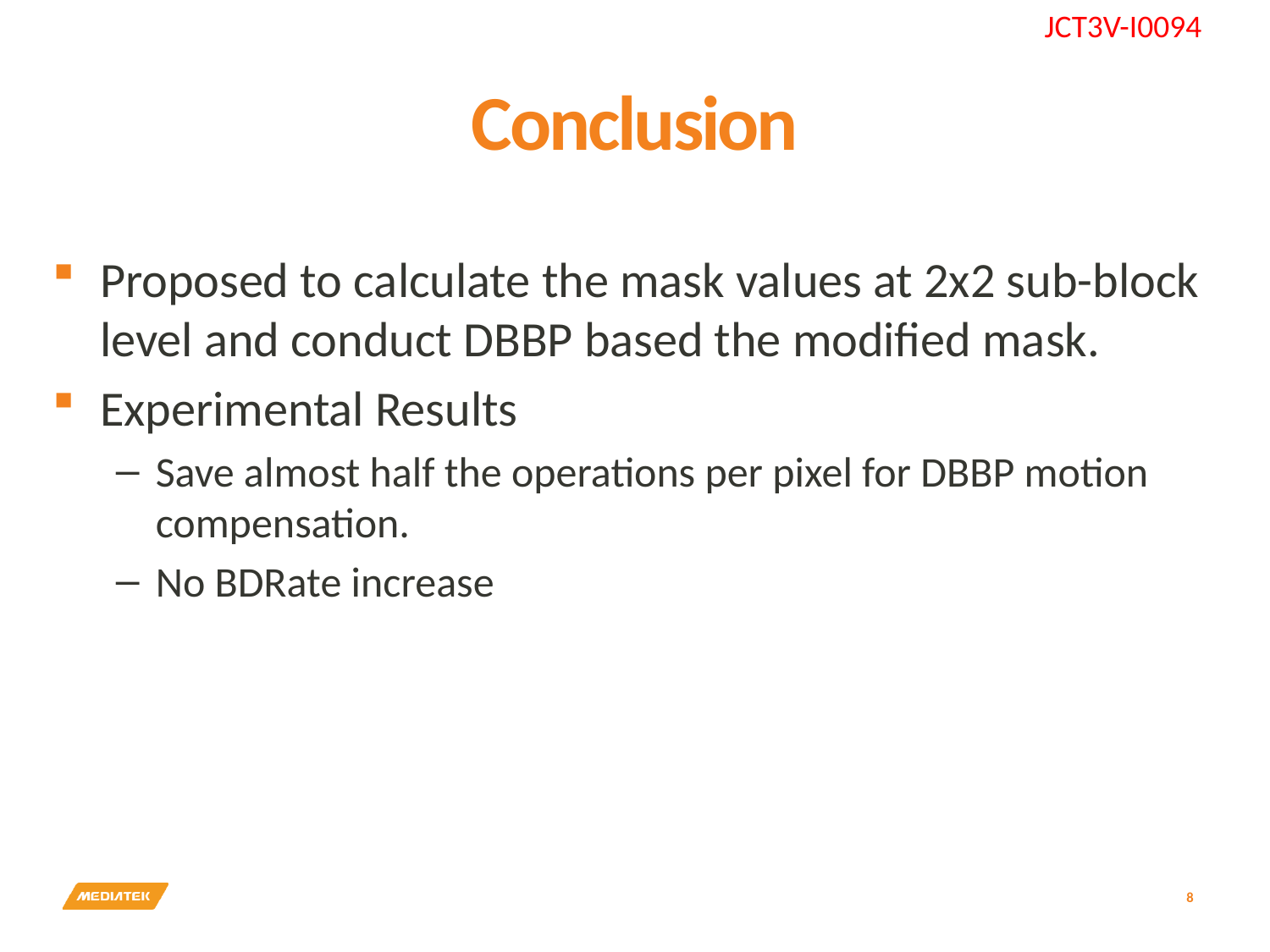

# Conclusion
Proposed to calculate the mask values at 2x2 sub-block level and conduct DBBP based the modified mask.
Experimental Results
Save almost half the operations per pixel for DBBP motion compensation.
No BDRate increase

8